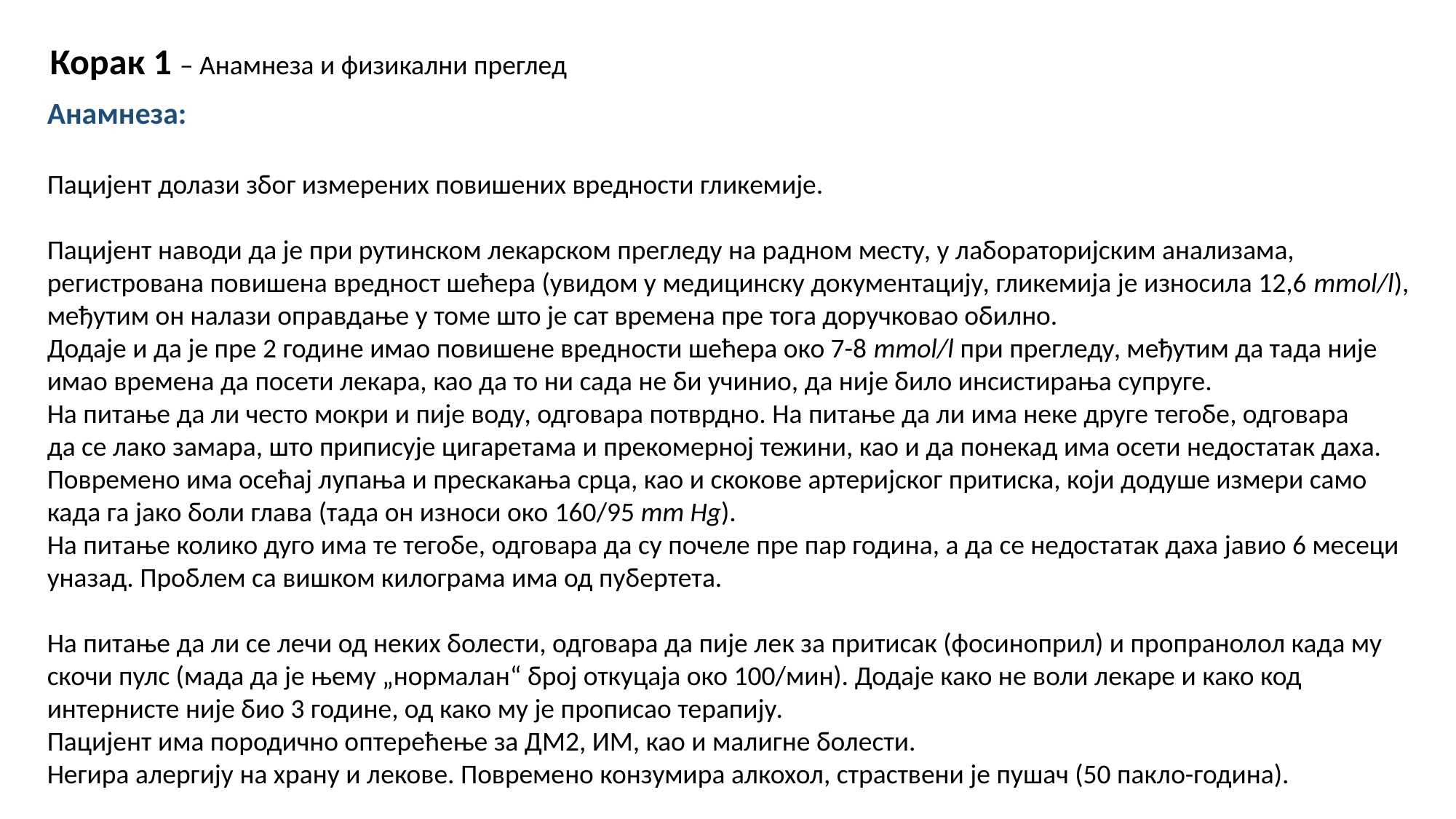

Корак 1 – Анамнеза и физикални преглед
Анамнеза:

Пацијент долази због измерених повишених вредности гликемије.

Пацијент наводи да је при рутинском лекарском прегледу на радном месту, у лабораторијским анализама, регистрована повишена вредност шећера (увидом у медицинску документацију, гликемија је износила 12,6 mmol/l),
међутим он налази оправдање у томе што је сат времена пре тога доручковао обилно.
Додаје и да је пре 2 године имао повишене вредности шећера око 7-8 mmol/l при прегледу, међутим да тада није имао времена да посети лекара, као да то ни сада не би учинио, да није било инсистирања супруге.
На питање да ли често мокри и пије воду, одговара потврдно. На питање да ли има неке друге тегобе, одговара
да се лако замара, што приписује цигаретама и прекомерној тежини, као и да понекад има осети недостатак даха.
Повремено има осећај лупања и прескакања срца, као и скокове артеријског притиска, који додуше измери само
када га јако боли глава (тада он износи око 160/95 mm Hg).
На питање колико дуго има те тегобе, одговара да су почеле пре пар година, а да се недостатак даха јавио 6 месеци уназад. Проблем са вишком килограма има од пубертета.

На питање да ли се лечи од неких болести, одговара да пије лек за притисак (фосиноприл) и пропранолол када му скочи пулс (мада да је њему „нормалан“ број откуцаја око 100/мин). Додаје како не воли лекаре и како код интернисте није био 3 године, од како му је прописао терапију.
Пацијент има породично оптерећење за ДМ2, ИМ, као и малигне болести.
Негира алергију на храну и лекове. Повремено конзумира алкохол, страствени је пушач (50 пакло-година).